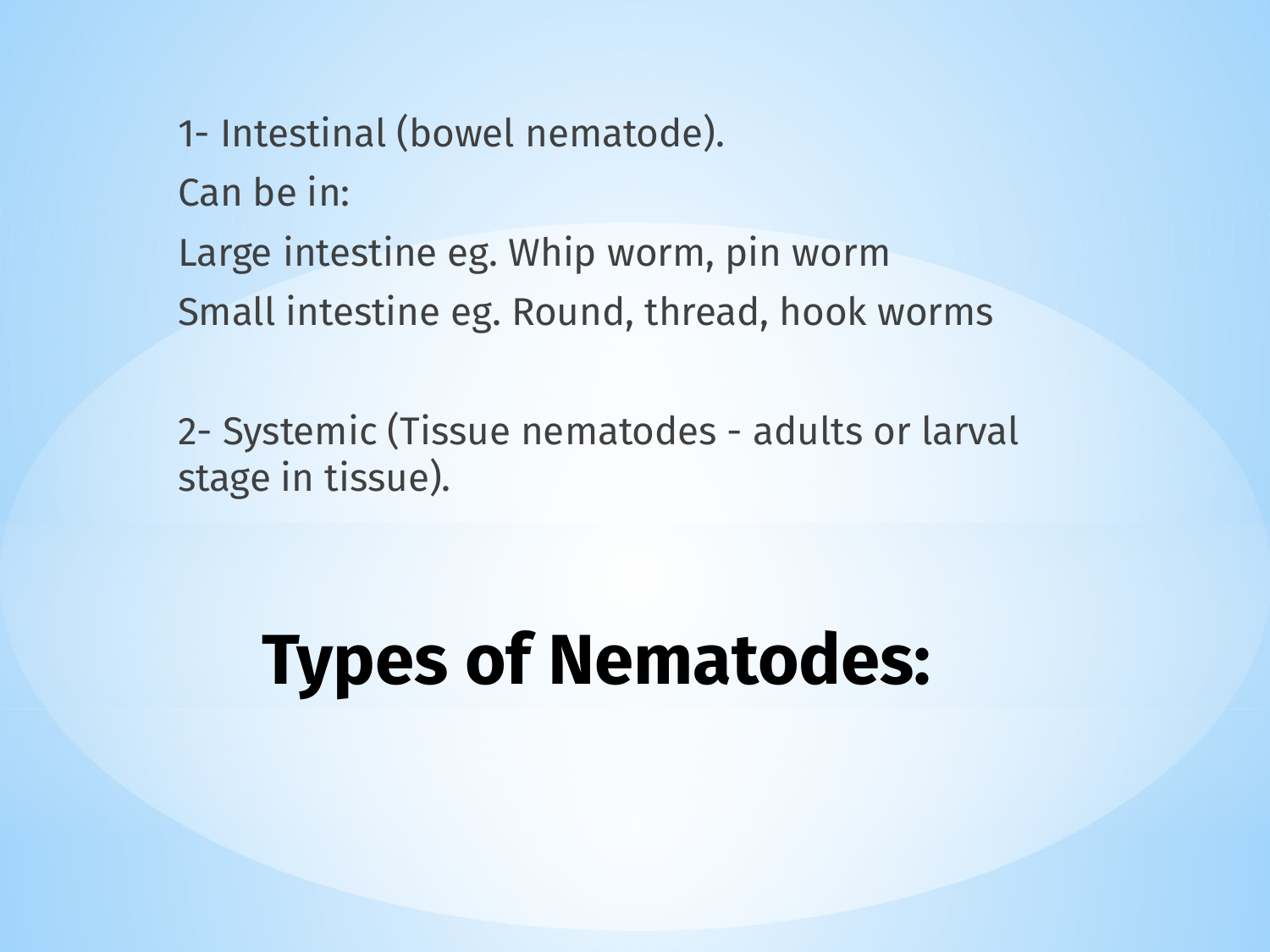

1- Intestinal (bowel nematode).
Can be in:
Large intestine eg. Whip worm, pin worm
Small intestine eg. Round, thread, hook worms

2- Systemic (Tissue nematodes - adults or larval stage in tissue).

# Types of Nematodes: